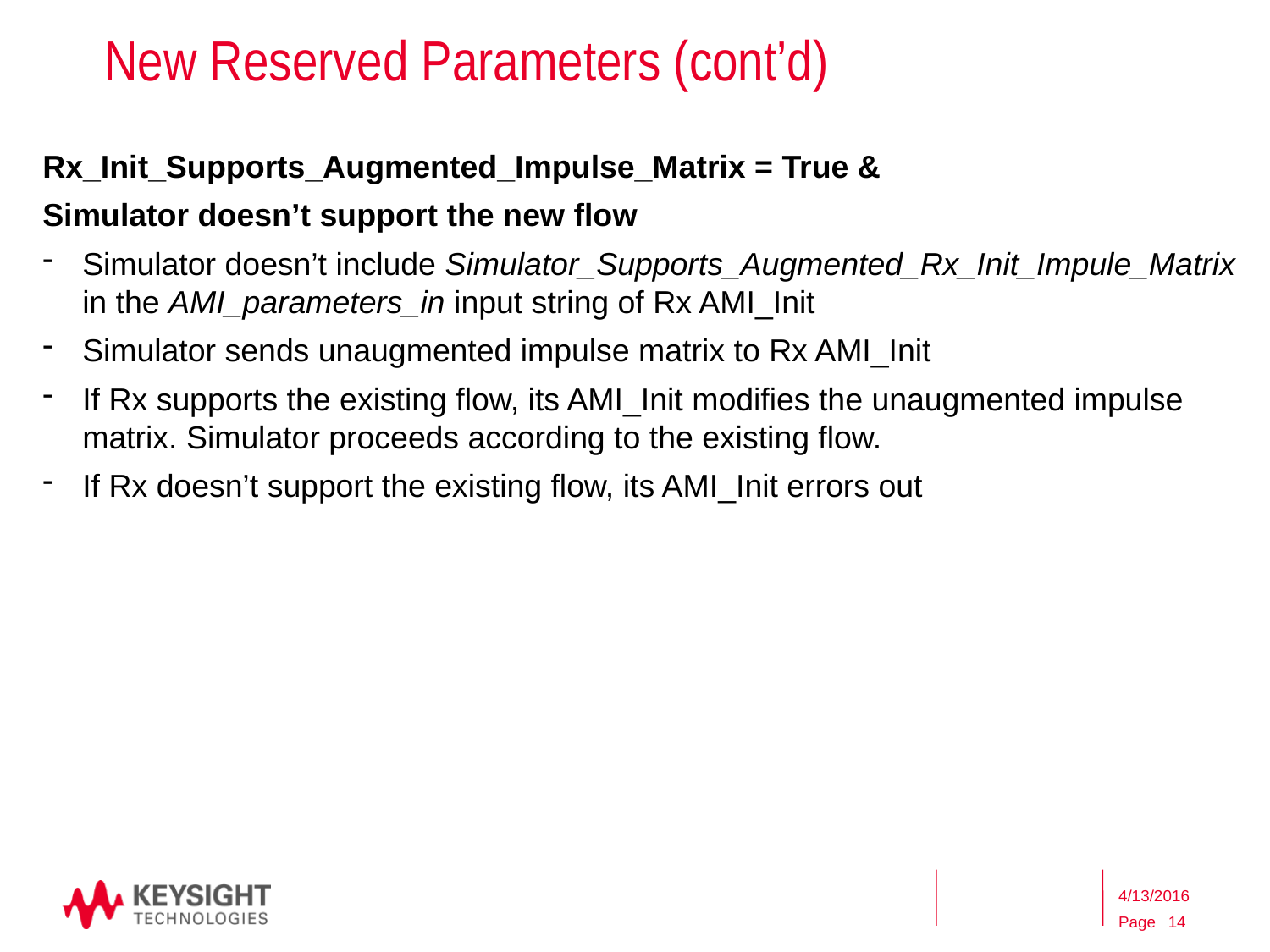

# New Reserved Parameters (cont’d)
Rx_Init_Supports_Augmented_Impulse_Matrix = True &
Simulator doesn’t support the new flow
Simulator doesn’t include Simulator_Supports_Augmented_Rx_Init_Impule_Matrix in the AMI_parameters_in input string of Rx AMI_Init
Simulator sends unaugmented impulse matrix to Rx AMI_Init
If Rx supports the existing flow, its AMI_Init modifies the unaugmented impulse matrix. Simulator proceeds according to the existing flow.
If Rx doesn’t support the existing flow, its AMI_Init errors out
4/13/2016
14